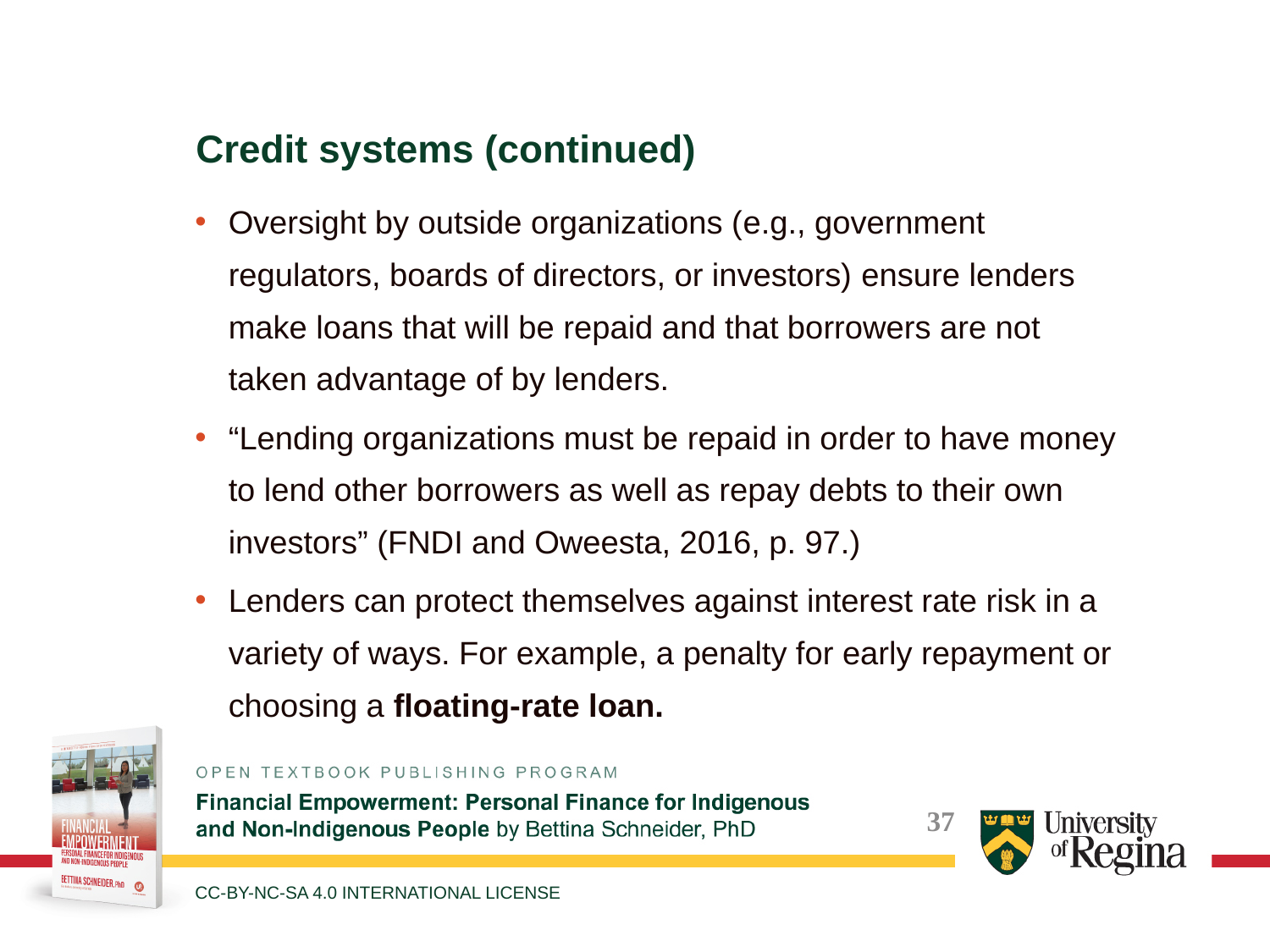

Credit systems (continued)
Oversight by outside organizations (e.g., government regulators, boards of directors, or investors) ensure lenders make loans that will be repaid and that borrowers are not taken advantage of by lenders.
“Lending organizations must be repaid in order to have money to lend other borrowers as well as repay debts to their own investors” (FNDI and Oweesta, 2016, p. 97.)
Lenders can protect themselves against interest rate risk in a variety of ways. For example, a penalty for early repayment or choosing a floating-rate loan.
CC-BY-NC-SA 4.0 INTERNATIONAL LICENSE